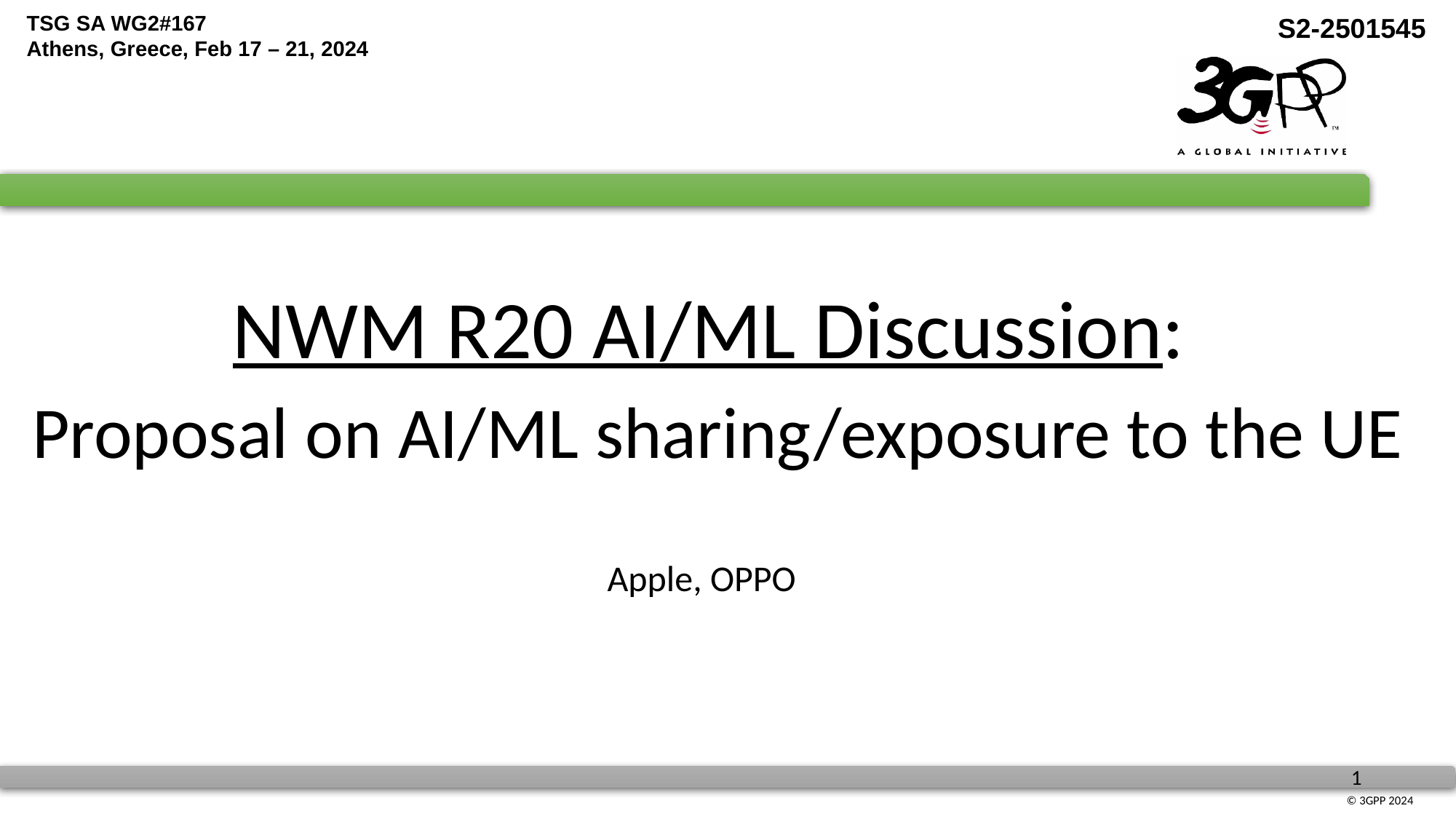

S2-2501545
# NWM R20 AI/ML Discussion: Proposal on AI/ML sharing/exposure to the UE
Apple, OPPO